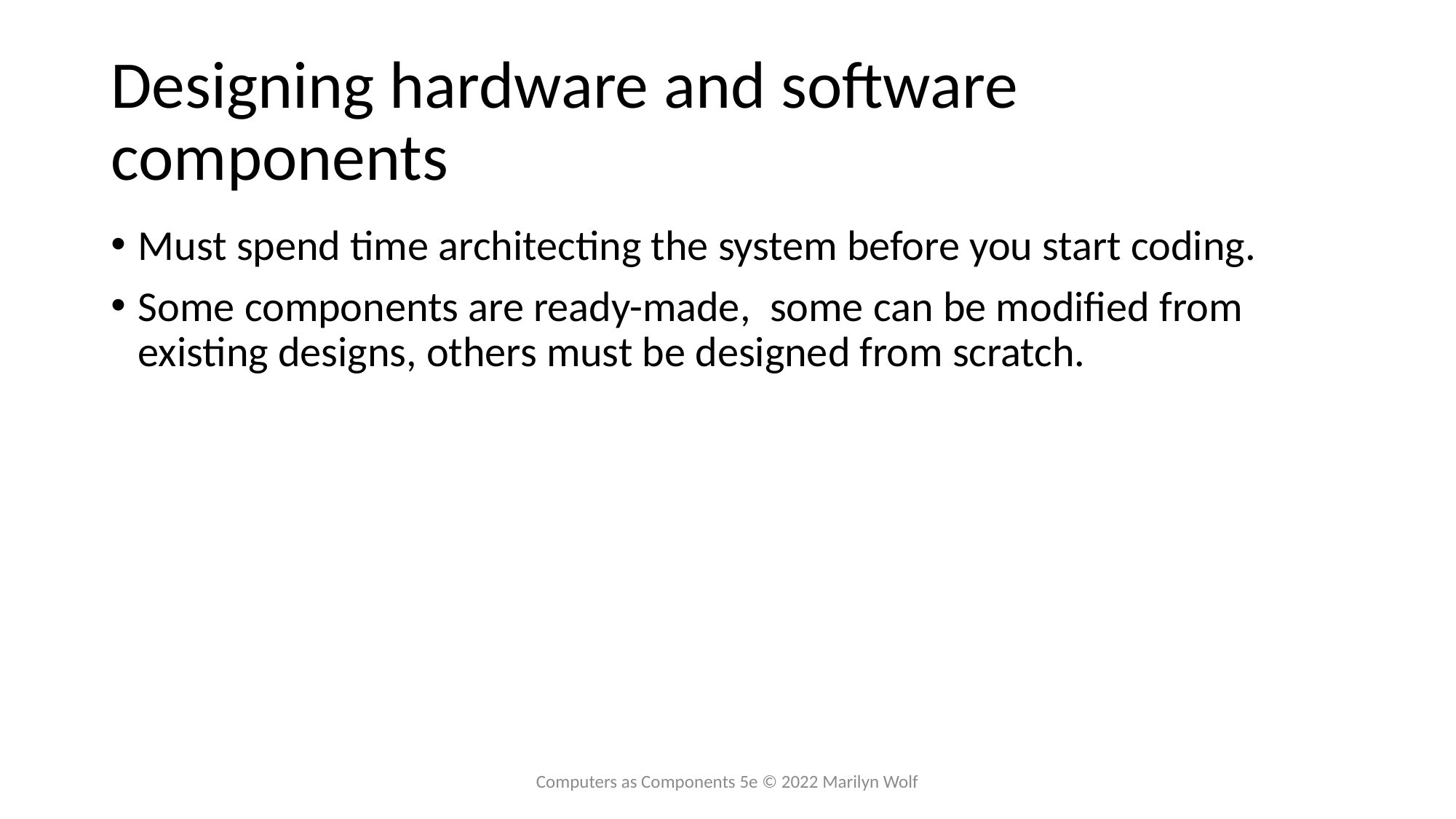

# Designing hardware and software components
Must spend time architecting the system before you start coding.
Some components are ready-made,  some can be modified from existing designs, others must be designed from scratch.
Computers as Components 5e © 2022 Marilyn Wolf